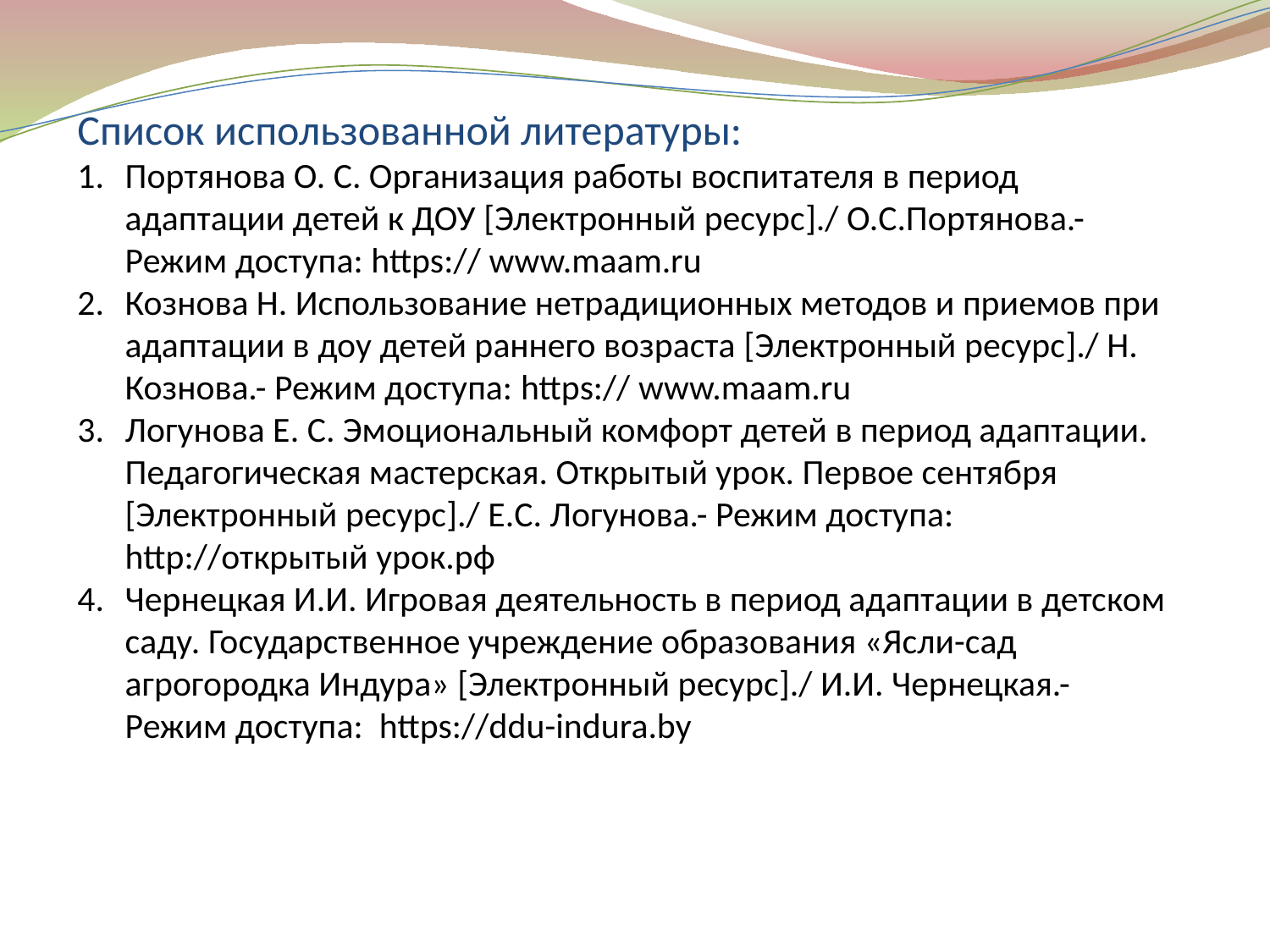

Список использованной литературы:
Портянова О. С. Организация работы воспитателя в период адаптации детей к ДОУ [Электронный ресурс]./ О.С.Портянова.- Режим доступа: https:// www.maam.ru
Кознова Н. Использование нетрадиционных методов и приемов при адаптации в доу детей раннего возраста [Электронный ресурс]./ Н. Кознова.- Режим доступа: https:// www.maam.ru
Логунова Е. С. Эмоциональный комфорт детей в период адаптации. Педагогическая мастерская. Открытый урок. Первое сентября [Электронный ресурс]./ Е.С. Логунова.- Режим доступа: http://открытый урок.рф
Чернецкая И.И. Игровая деятельность в период адаптации в детском саду. Государственное учреждение образования «Ясли-сад агрогородка Индура» [Электронный ресурс]./ И.И. Чернецкая.- Режим доступа:  https://ddu-indura.by